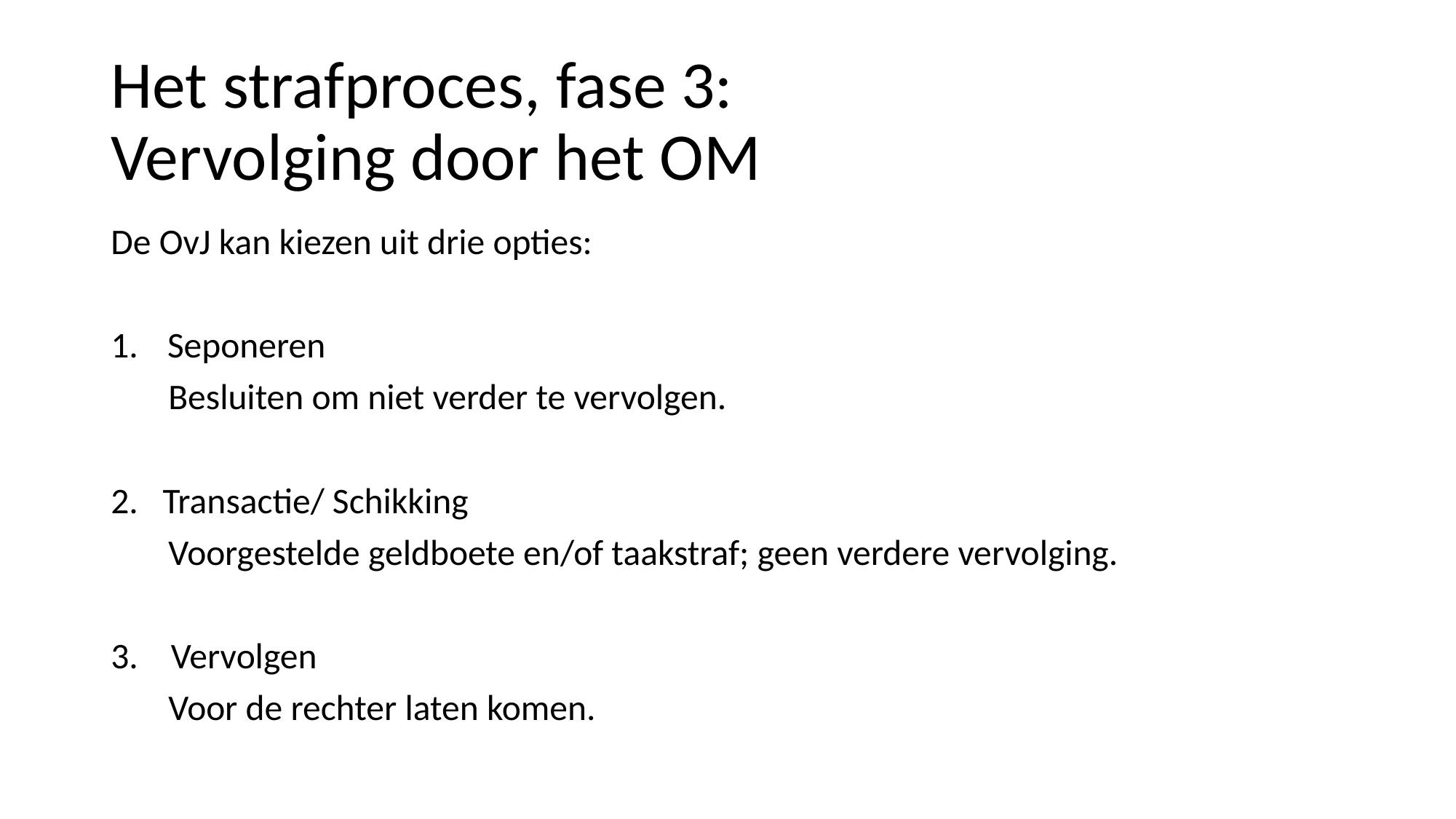

# Het strafproces, fase 3: Vervolging door het OM
De OvJ kan kiezen uit drie opties:

Seponeren
       Besluiten om niet verder te vervolgen.

2.   Transactie/ Schikking
       Voorgestelde geldboete en/of taakstraf; geen verdere vervolging.

3.    Vervolgen
       Voor de rechter laten komen.